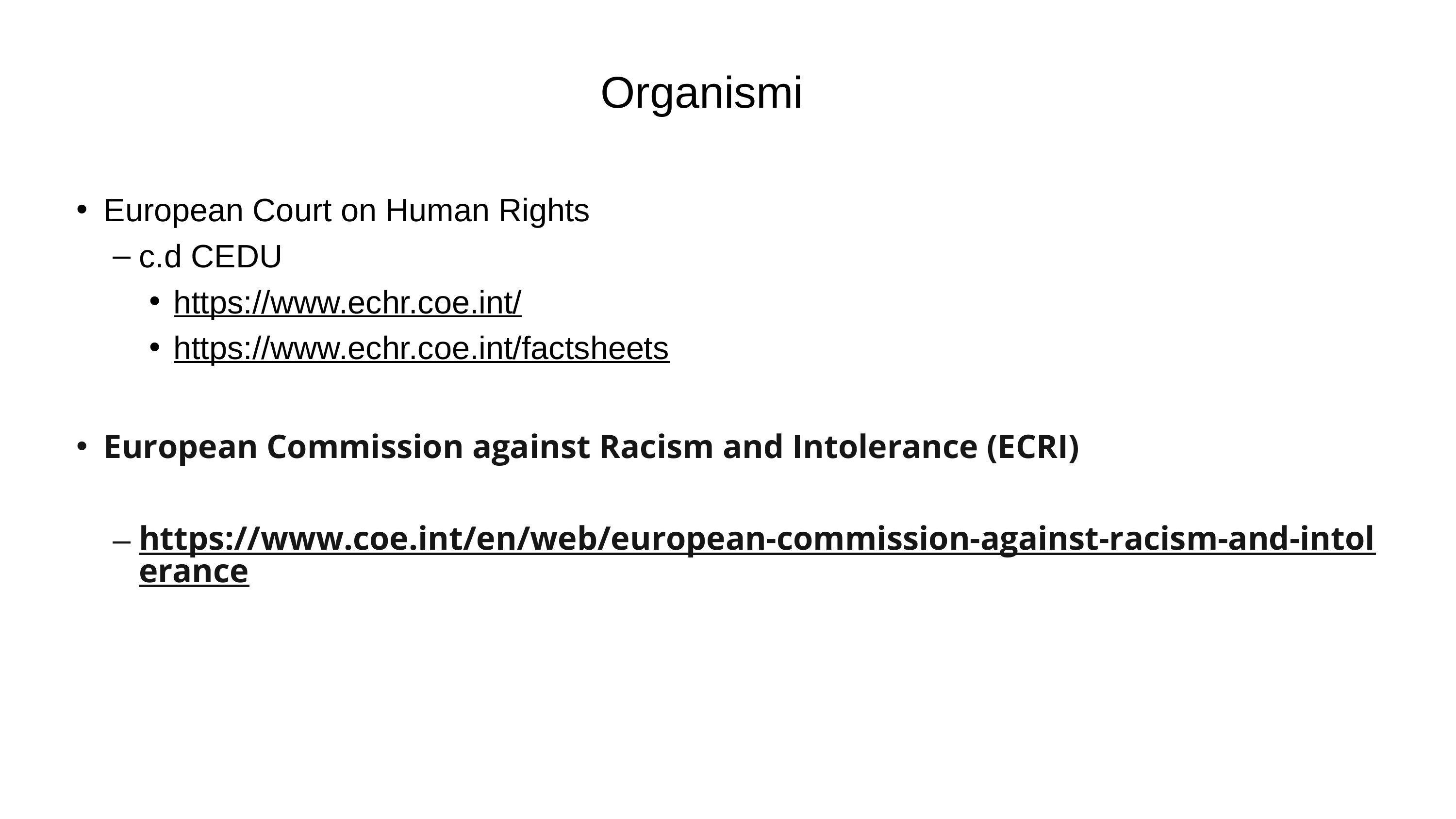

# Organismi

European Court on Human Rights
c.d CEDU
https://www.echr.coe.int/
https://www.echr.coe.int/factsheets

European Commission against Racism and Intolerance (ECRI)

https://www.coe.int/en/web/european-commission-against-racism-and-intolerance